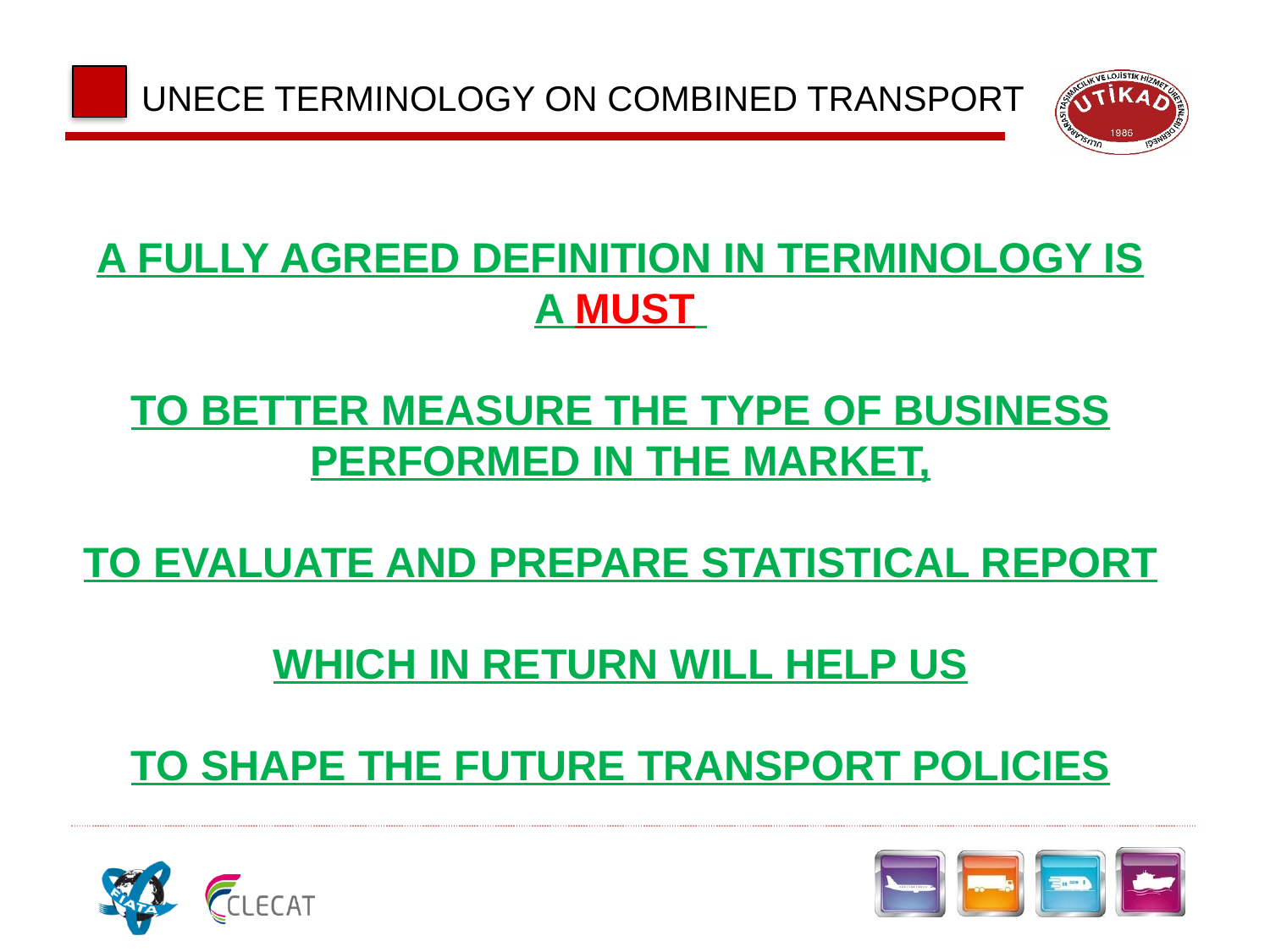

UNECE TERMINOLOGY ON COMBINED TRANSPORT

A FULLY AGREED DEFINITION IN TERMINOLOGY IS A MUST

TO BETTER MEASURE THE TYPE OF BUSINESS PERFORMED IN THE MARKET,

TO EVALUATE AND PREPARE STATISTICAL REPORT

WHICH IN RETURN WILL HELP US

TO SHAPE THE FUTURE TRANSPORT POLICIES